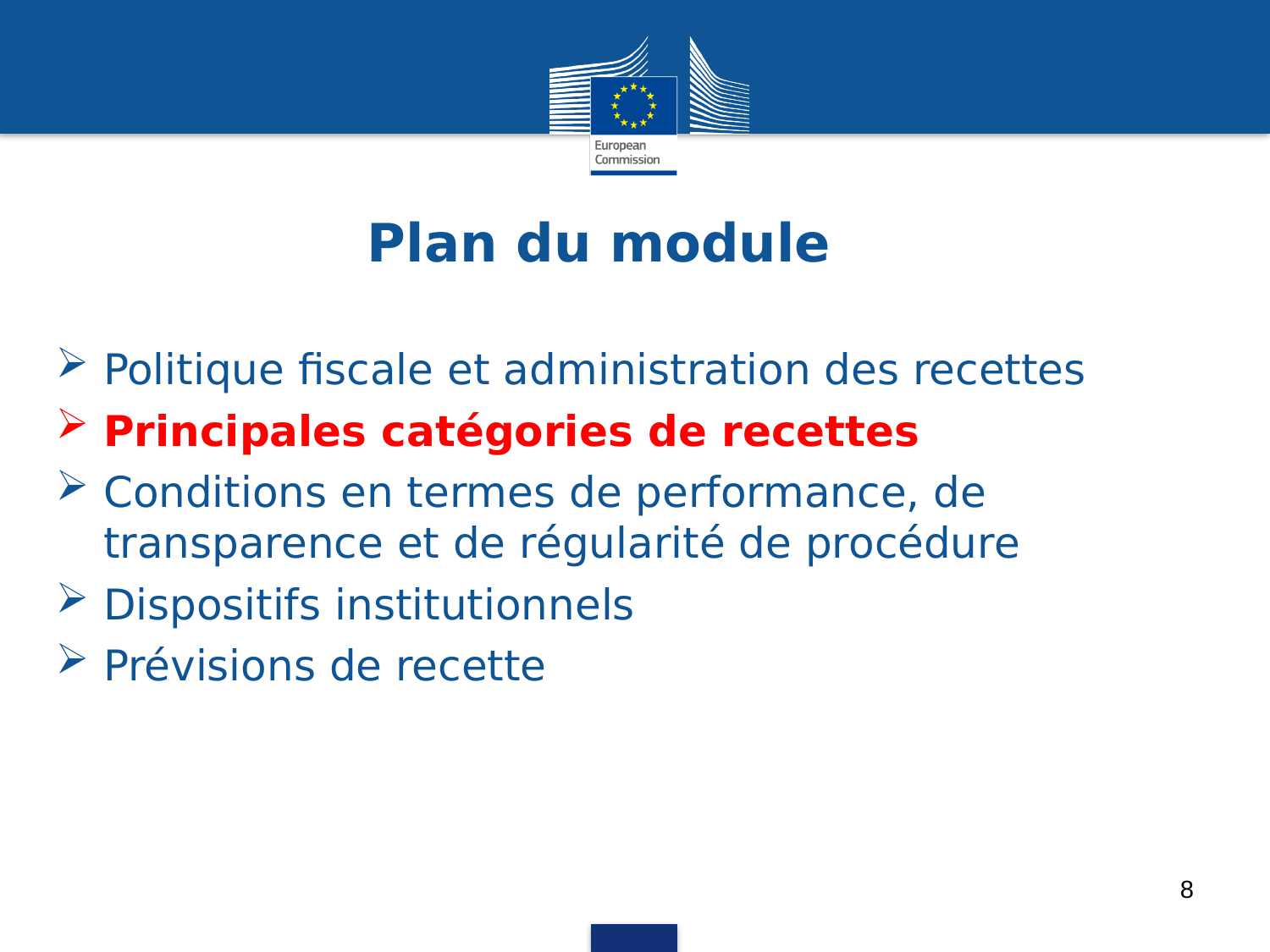

Plan du module
Politique fiscale et administration des recettes
Principales catégories de recettes
Conditions en termes de performance, de transparence et de régularité de procédure
Dispositifs institutionnels
Prévisions de recette

8